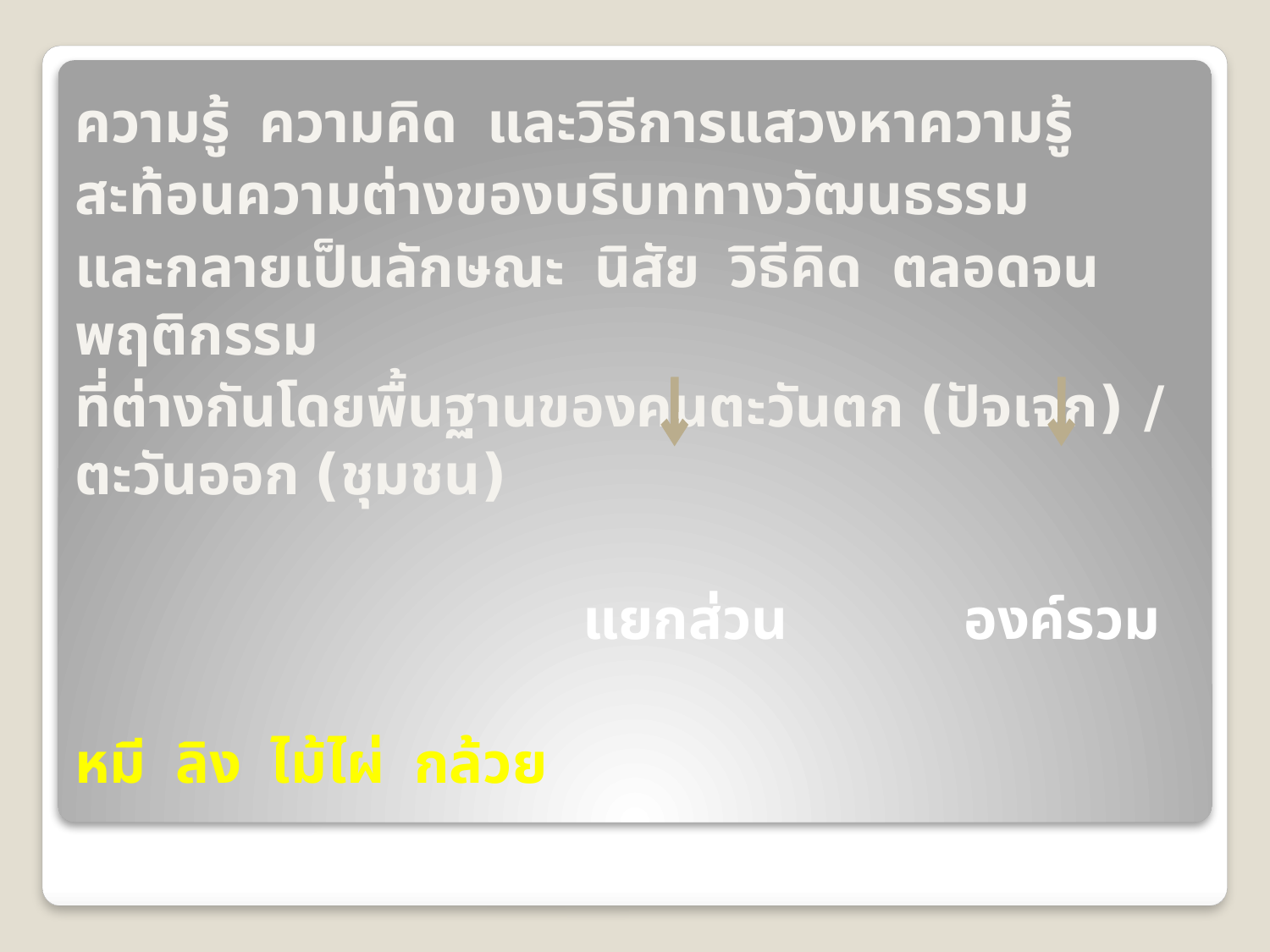

ความรู้  ความคิด  และวิธีการแสวงหาความรู้
สะท้อนความต่างของบริบททางวัฒนธรรม
และกลายเป็นลักษณะ  นิสัย  วิธีคิด  ตลอดจนพฤติกรรม
ที่ต่างกันโดยพื้นฐานของคนตะวันตก (ปัจเจก) / ตะวันออก (ชุมชน)

				แยกส่วน		องค์รวม

หมี  ลิง  ไม้ไผ่  กล้วย